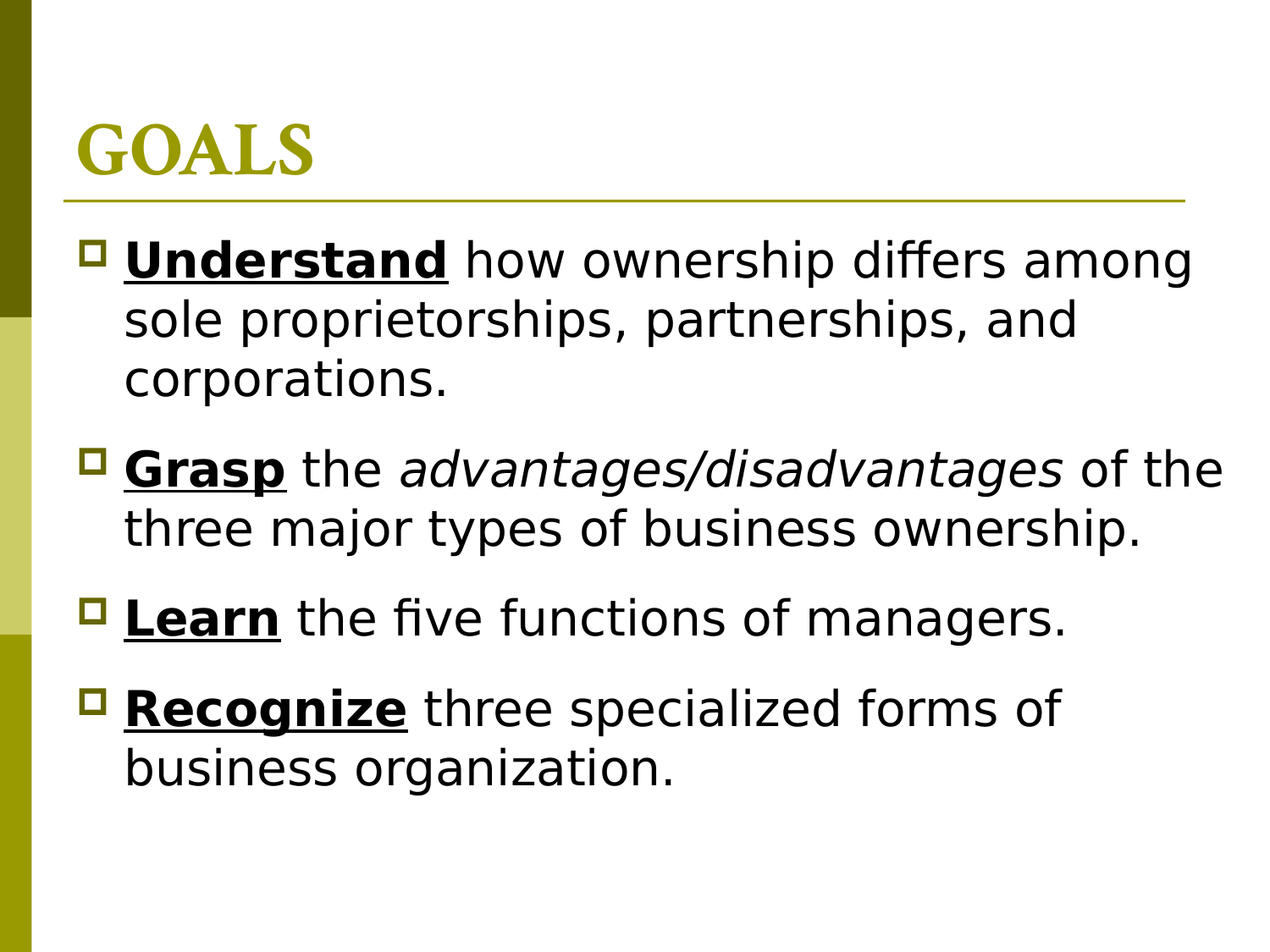

# GOALS
Understand how ownership differs among sole proprietorships, partnerships, and corporations.
Grasp the advantages/disadvantages of the three major types of business ownership.
Learn the five functions of managers.
Recognize three specialized forms of business organization.